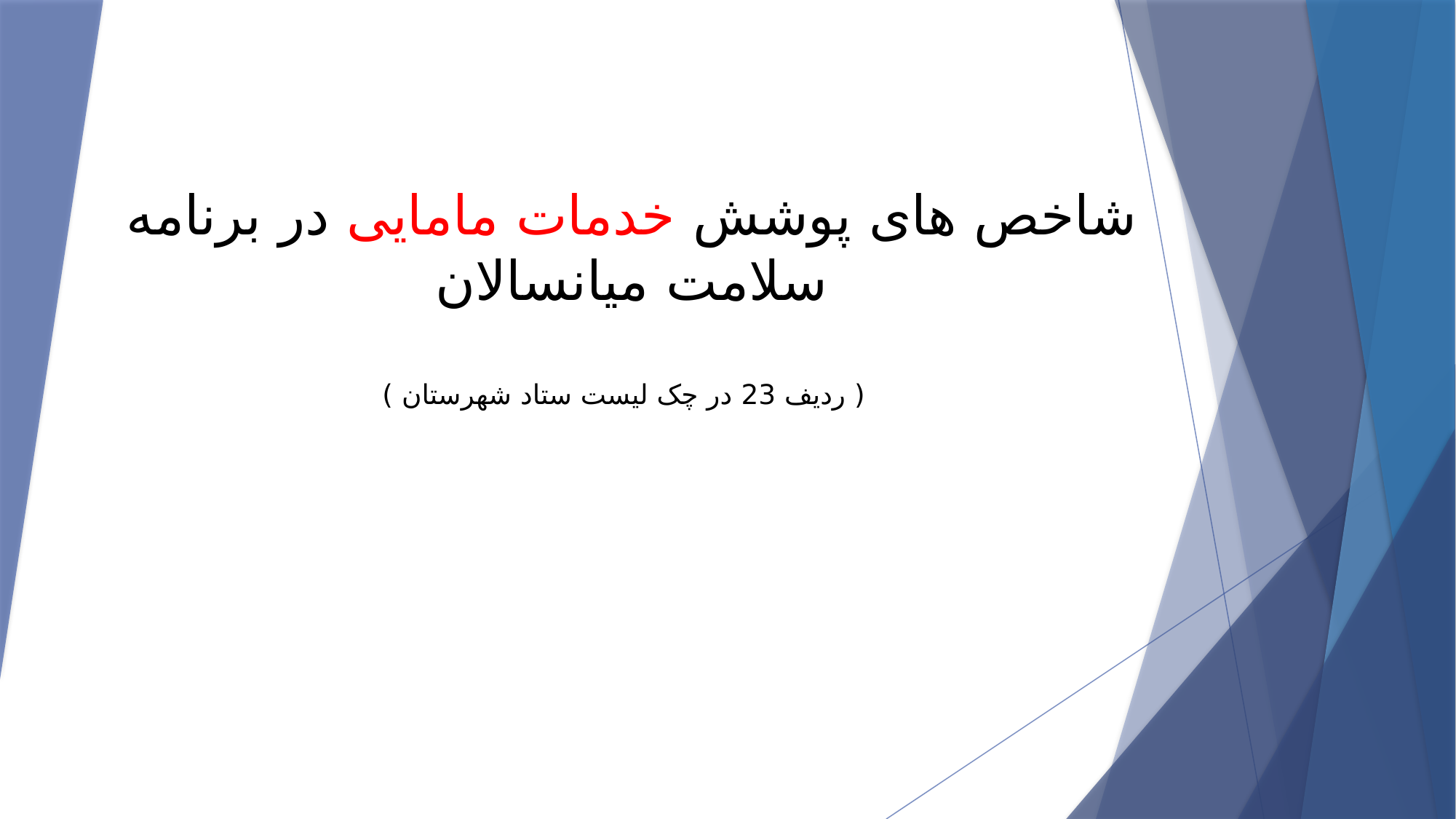

# شاخص های پوشش خدمات مامایی در برنامه سلامت میانسالان ( ردیف 23 در چک لیست ستاد شهرستان )